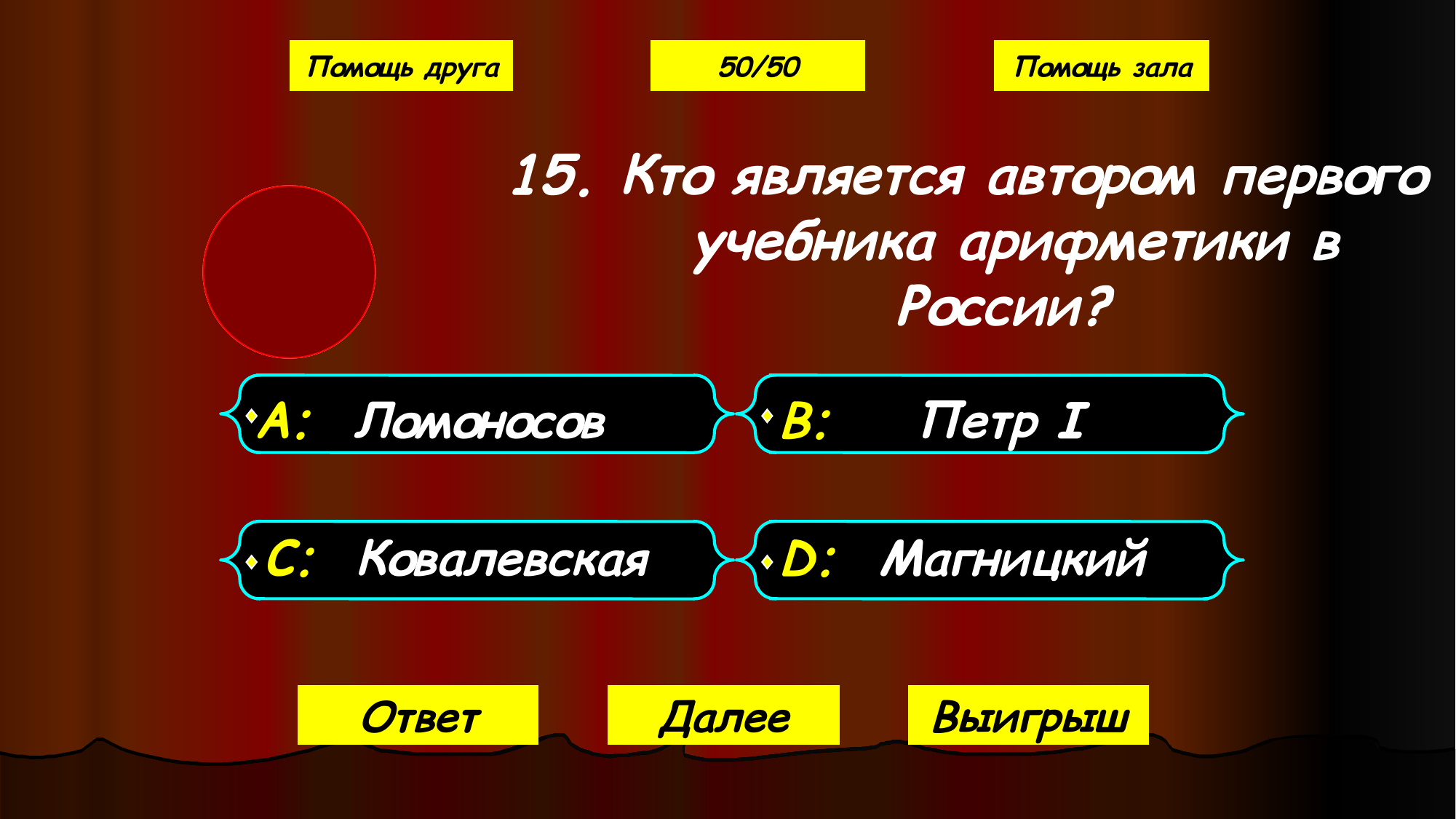

Помощь друга
50/50
Помощь зала
15. Кто является автором первого учебника арифметики в России?

А:  Ломоносов
В:    Петр I

С:    Ковалевская

D:   Магницкий

Ответ
Далее
Выигрыш